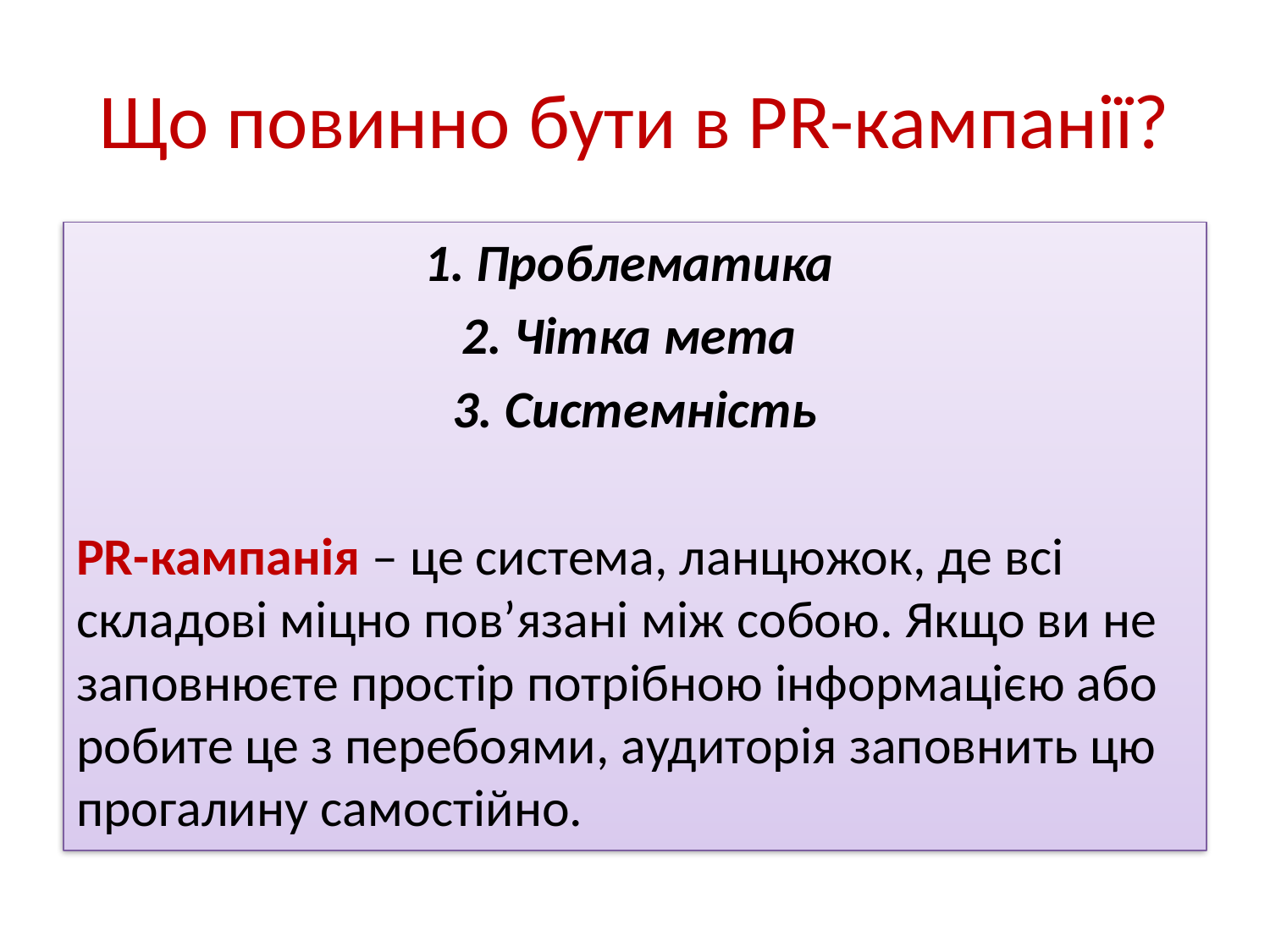

# Що повинно бути в PR-кампанії?
1. Проблематика
2. Чітка мета
3. Системність

PR-кампанія – це система, ланцюжок, де всі складові міцно пов’язані між собою. Якщо ви не заповнюєте простір потрібною інформацією або робите це з перебоями, аудиторія заповнить цю прогалину самостійно.